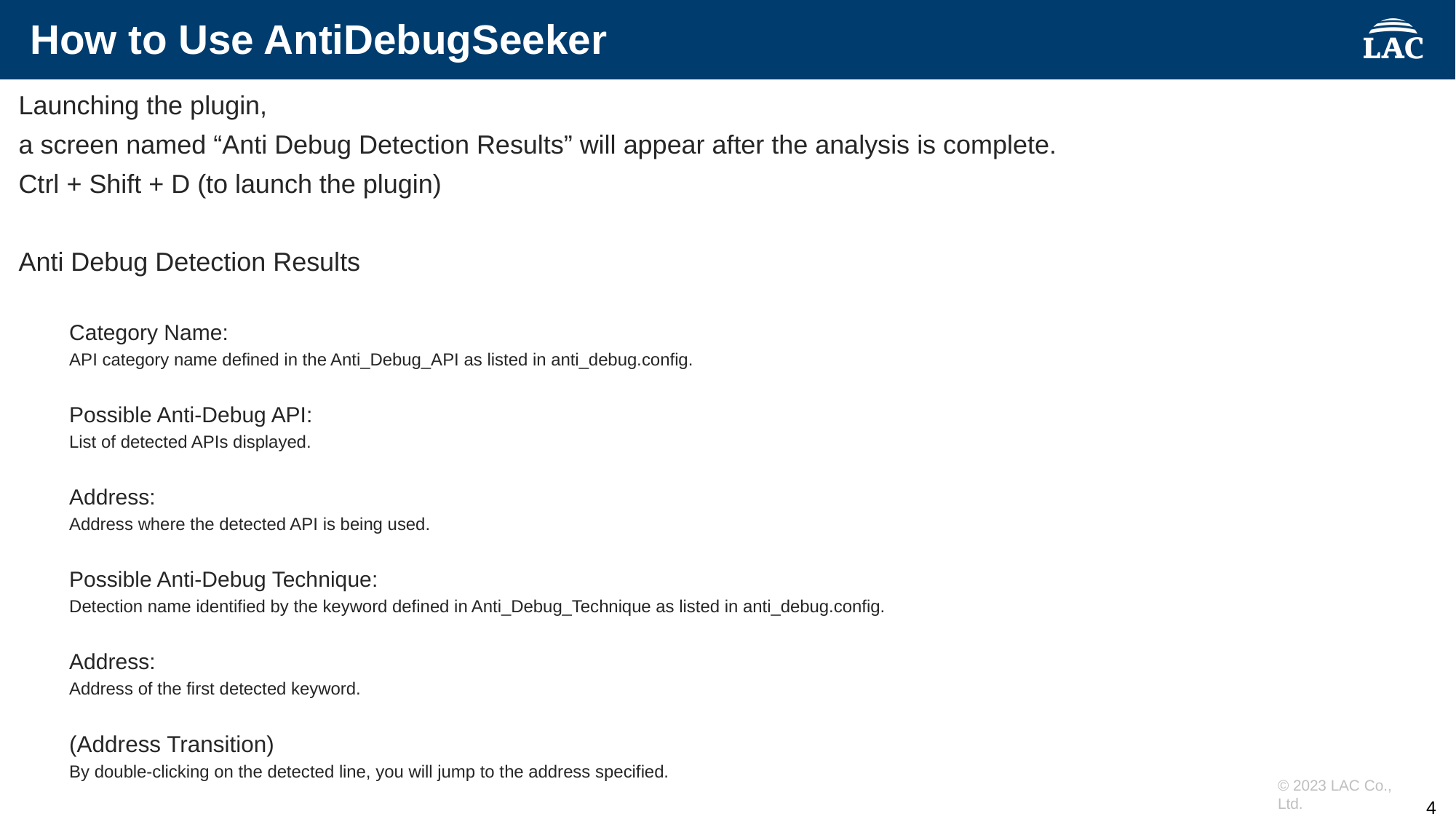

# How to Use AntiDebugSeeker
Launching the plugin,
a screen named “Anti Debug Detection Results” will appear after the analysis is complete.
Ctrl + Shift + D (to launch the plugin)

Anti Debug Detection Results

Category Name:
API category name defined in the Anti_Debug_API as listed in anti_debug.config.

Possible Anti-Debug API:
List of detected APIs displayed.

Address:
Address where the detected API is being used.

Possible Anti-Debug Technique:
Detection name identified by the keyword defined in Anti_Debug_Technique as listed in anti_debug.config.

Address:
Address of the first detected keyword.

(Address Transition)
By double-clicking on the detected line, you will jump to the address specified.